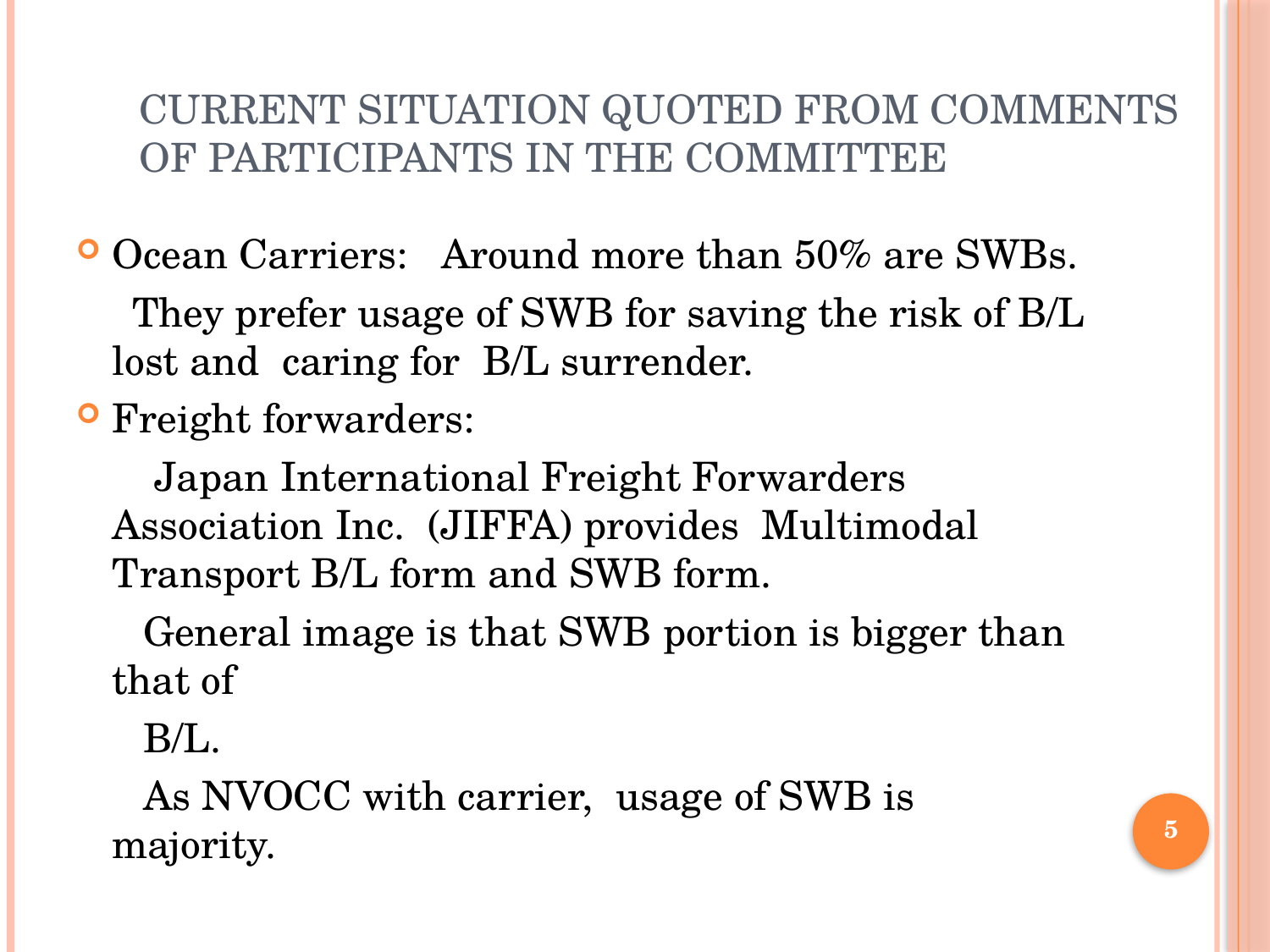

# Current situation quoted from comments of participants in the committee
Ocean Carriers:   Around more than 50% are SWBs.
     They prefer usage of SWB for saving the risk of B/L lost and  caring for  B/L surrender.
Freight forwarders:
       Japan International Freight Forwarders Association Inc.  (JIFFA) provides  Multimodal Transport B/L form and SWB form.
      General image is that SWB portion is bigger than that of
      B/L.
      As NVOCC with carrier,  usage of SWB is majority.
5